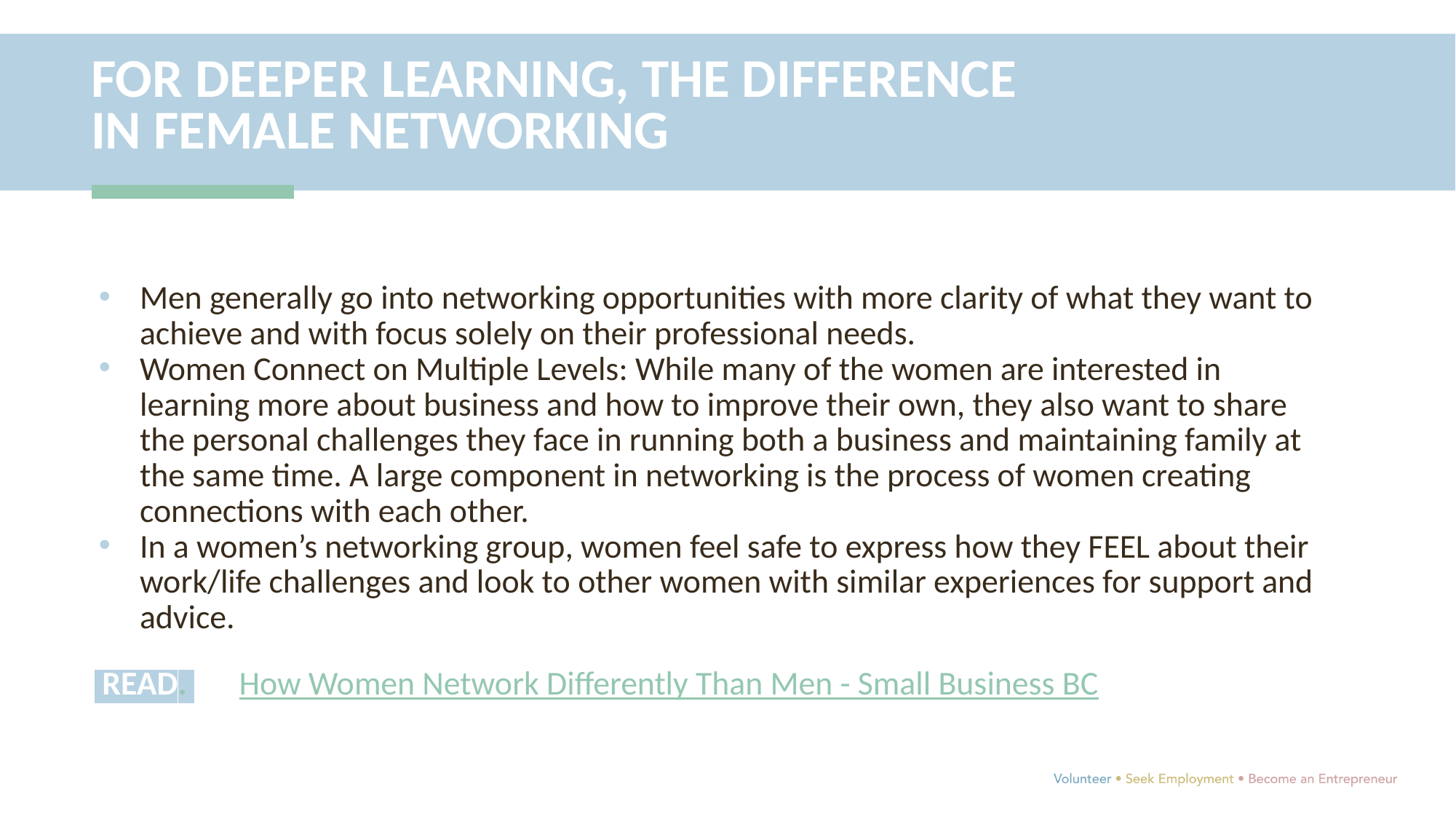

FOR DEEPER LEARNING, THE DIFFERENCE IN FEMALE NETWORKING

Men generally go into networking opportunities with more clarity of what they want to achieve and with focus solely on their professional needs.
Women Connect on Multiple Levels: While many of the women are interested in learning more about business and how to improve their own, they also want to share the personal challenges they face in running both a business and maintaining family at the same time. A large component in networking is the process of women creating connections with each other.
In a women’s networking group, women feel safe to express how they FEEL about their work/life challenges and look to other women with similar experiences for support and advice.

 READ.       How Women Network Differently Than Men - Small Business BC

​